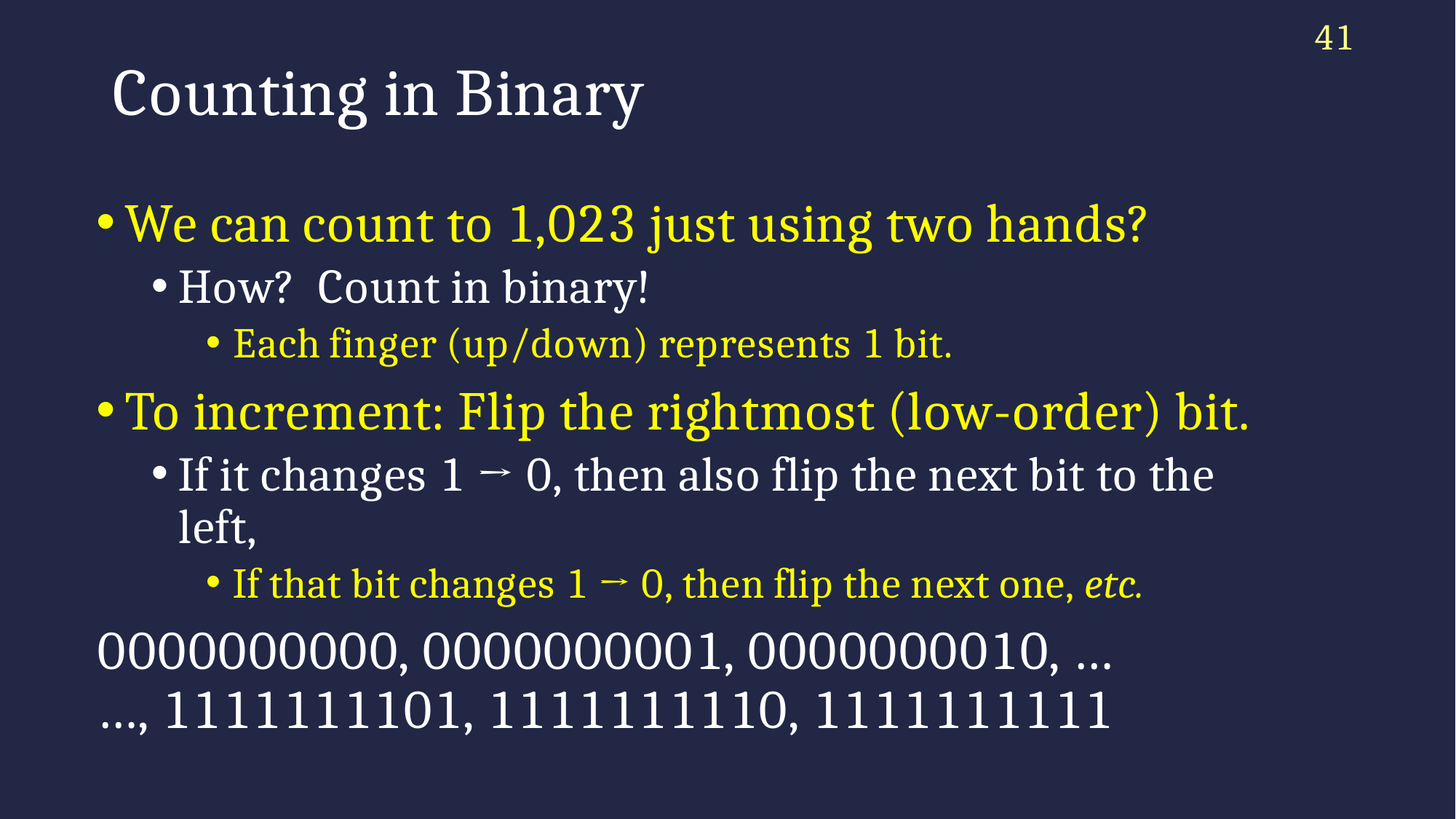

41
# Counting in Binary
We can count to 1,023 just using two hands?
How?  Count in binary!
Each finger (up/down) represents 1 bit.
To increment: Flip the rightmost (low-order) bit.
If it changes 1 → 0, then also flip the next bit to the left,
If that bit changes 1 → 0, then flip the next one, etc.
0000000000, 0000000001, 0000000010, …
…, 1111111101, 1111111110, 1111111111